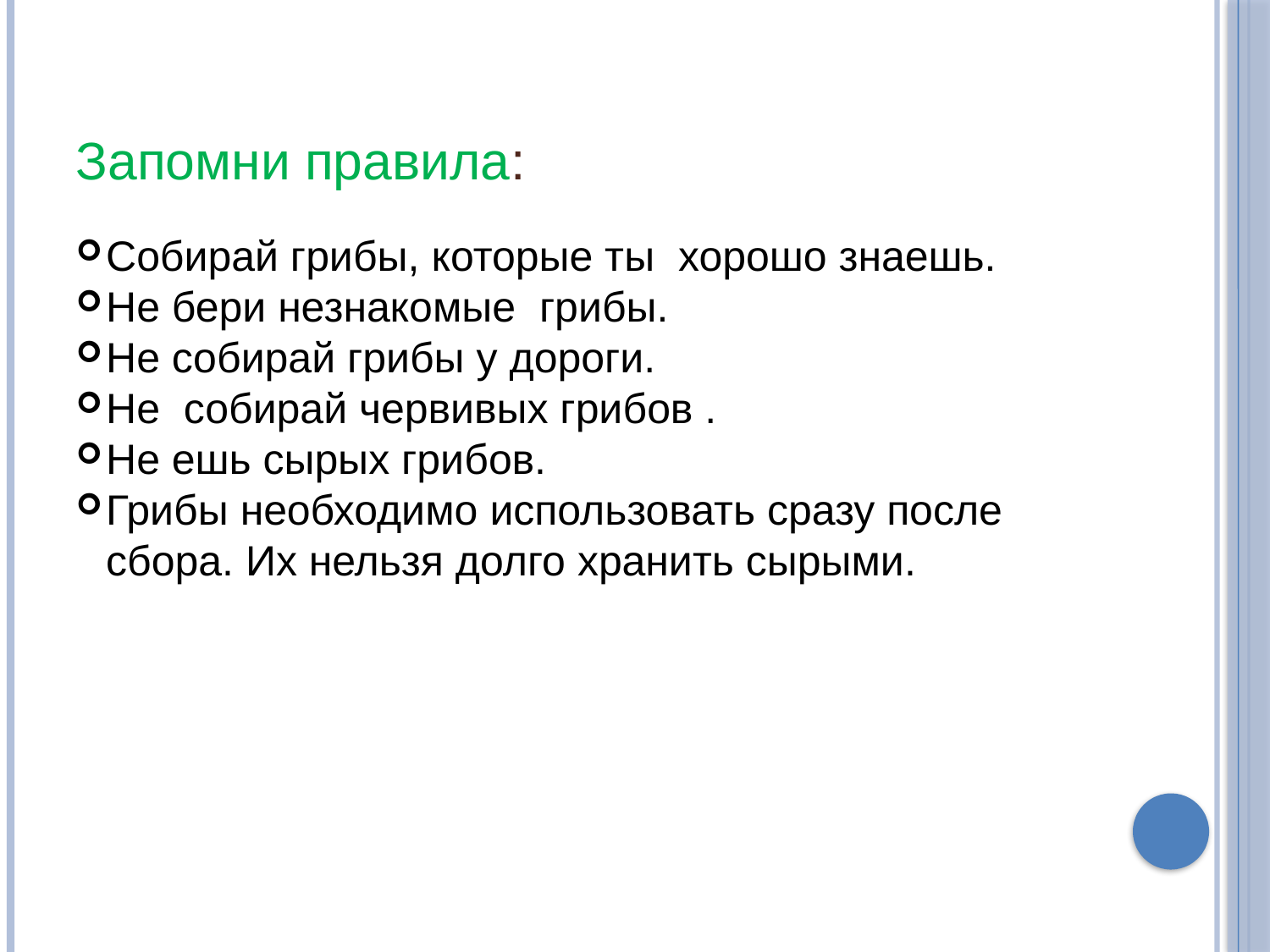

Запомни правила:
Собирай грибы, которые ты  хорошо знаешь.
Не бери незнакомые  грибы.
Не собирай грибы у дороги.
Не  собирай червивых грибов .
Не ешь сырых грибов.
Грибы необходимо использовать сразу после сбора. Их нельзя долго хранить сырыми.